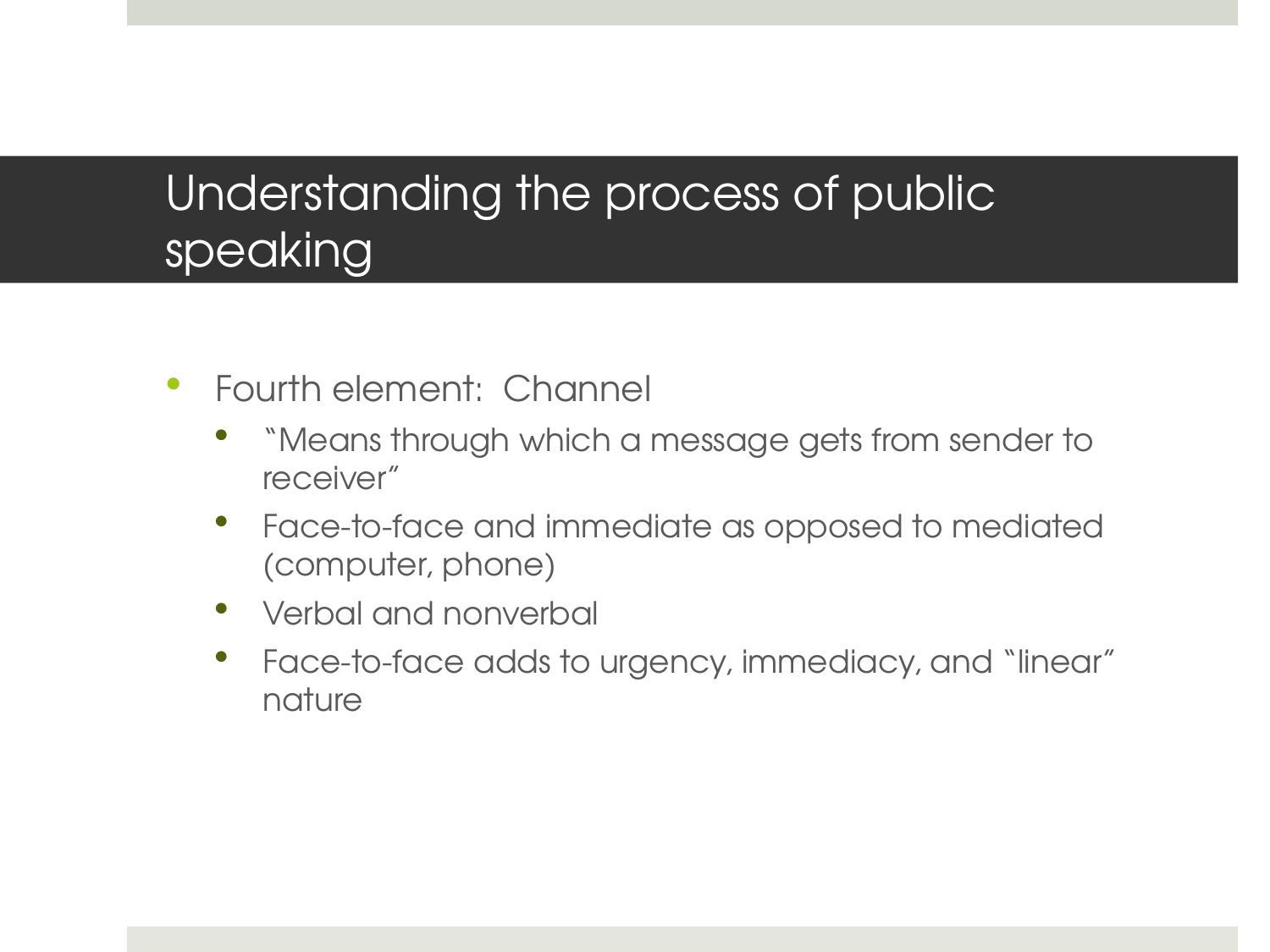

# Understanding the process of public speaking
Fourth element:  Channel
“Means through which a message gets from sender to receiver”
Face-to-face and immediate as opposed to mediated (computer, phone)
Verbal and nonverbal
Face-to-face adds to urgency, immediacy, and “linear” nature